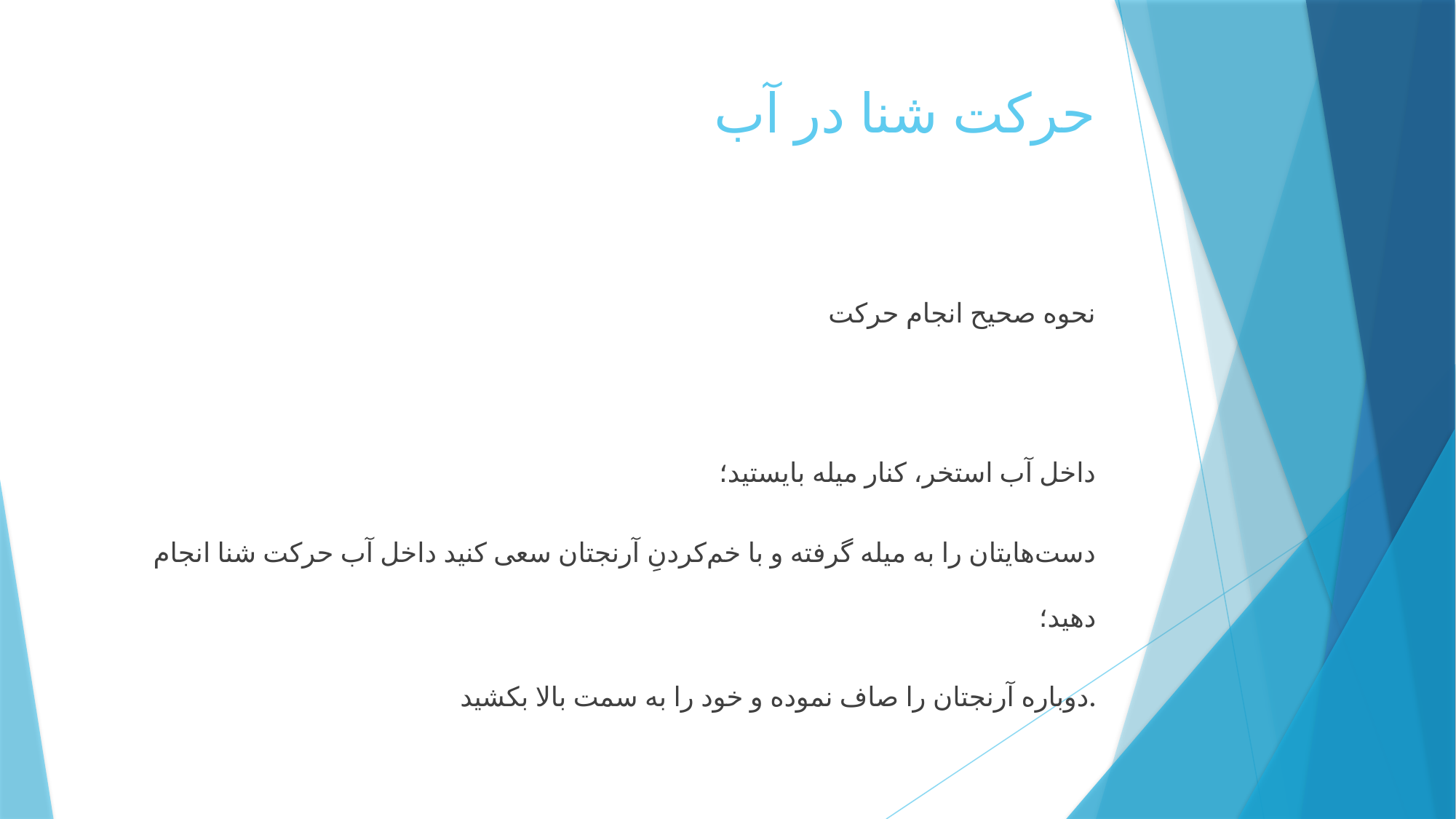

# حرکت شنا در آب
نحوه صحیح انجام حرکت

    داخل آب استخر، کنار میله بایستید؛
    دست‌هایتان را به میله گرفته و با خم‌کردنِ آرنجتان سعی کنید داخل آب حرکت شنا انجام دهید؛
    دوباره آرنجتان را صاف نموده و خود را به سمت بالا بکشید.